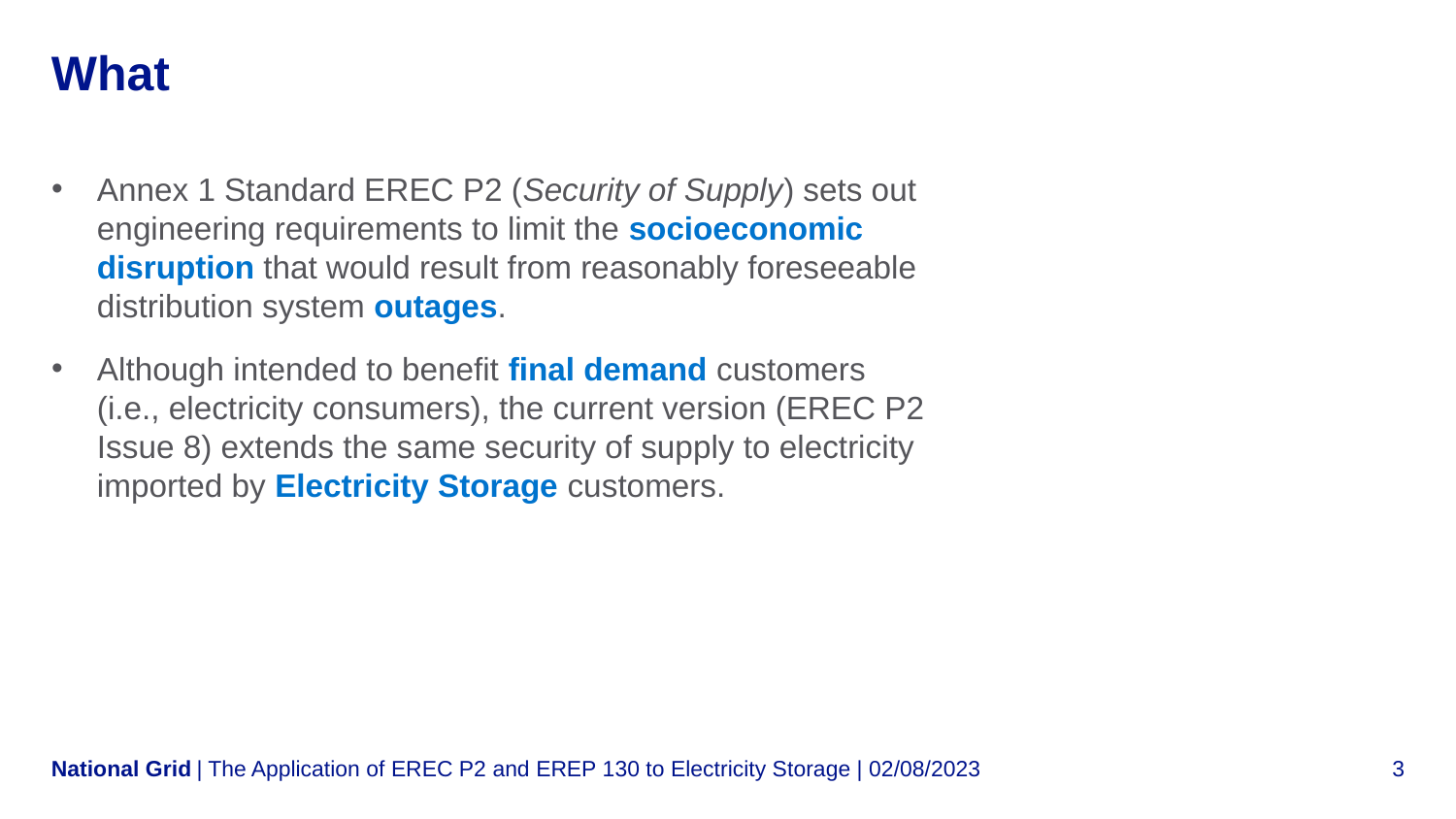

# What
Annex 1 Standard EREC P2 (Security of Supply) sets out engineering requirements to limit the socioeconomic disruption that would result from reasonably foreseeable distribution system outages.
Although intended to benefit final demand customers (i.e., electricity consumers), the current version (EREC P2 Issue 8) extends the same security of supply to electricity imported by Electricity Storage customers.
| The Application of EREC P2 and EREP 130 to Electricity Storage | 02/08/2023